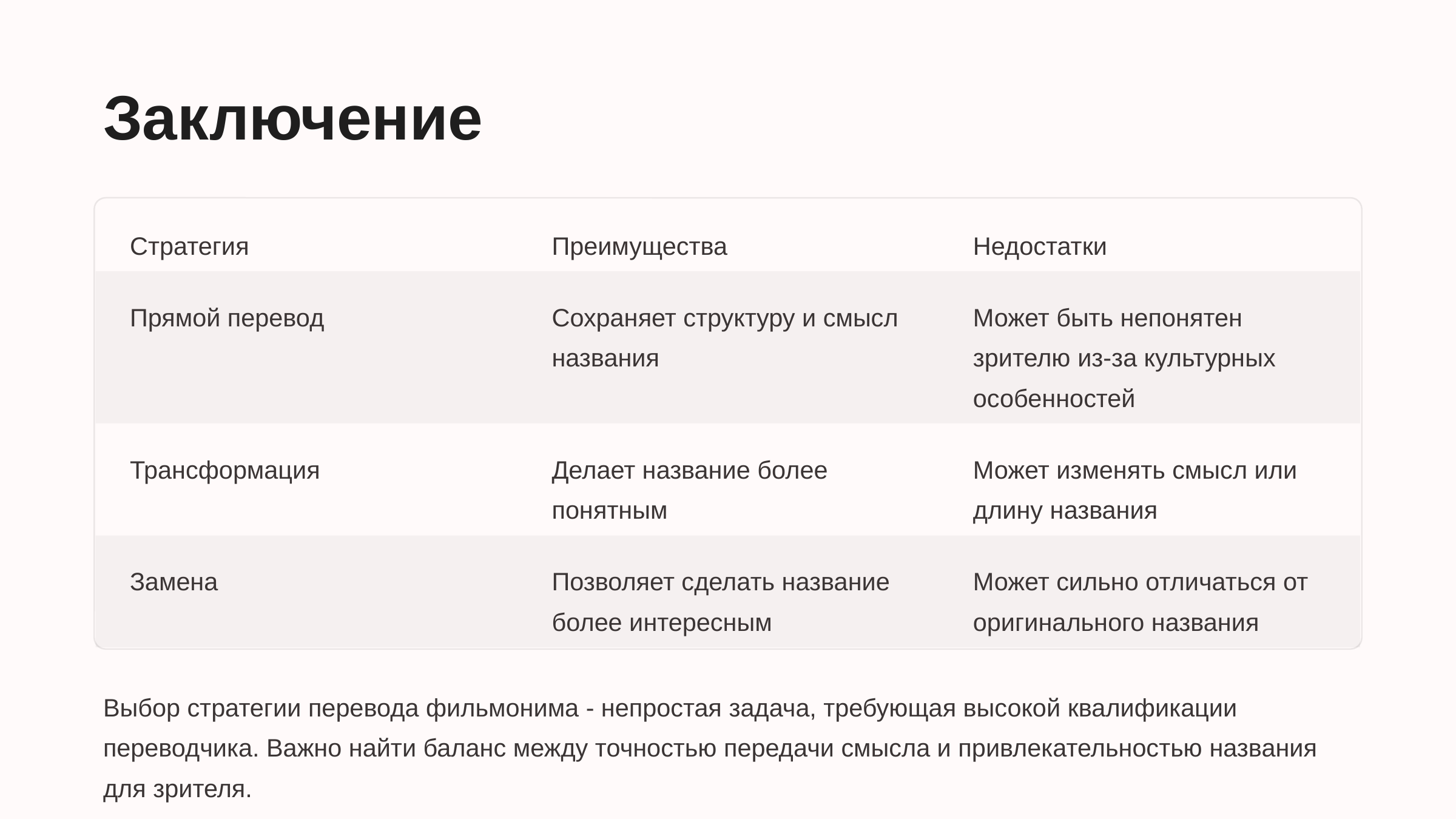

Заключение

Стратегия
Преимущества
Недостатки

Прямой перевод
Сохраняет структуру и смысл названия
Может быть непонятен зрителю из-за культурных особенностей

Трансформация
Делает название более понятным
Может изменять смысл или длину названия

Замена
Позволяет сделать название более интересным
Может сильно отличаться от оригинального названия
Выбор стратегии перевода фильмонима - непростая задача, требующая высокой квалификации переводчика. Важно найти баланс между точностью передачи смысла и привлекательностью названия для зрителя.